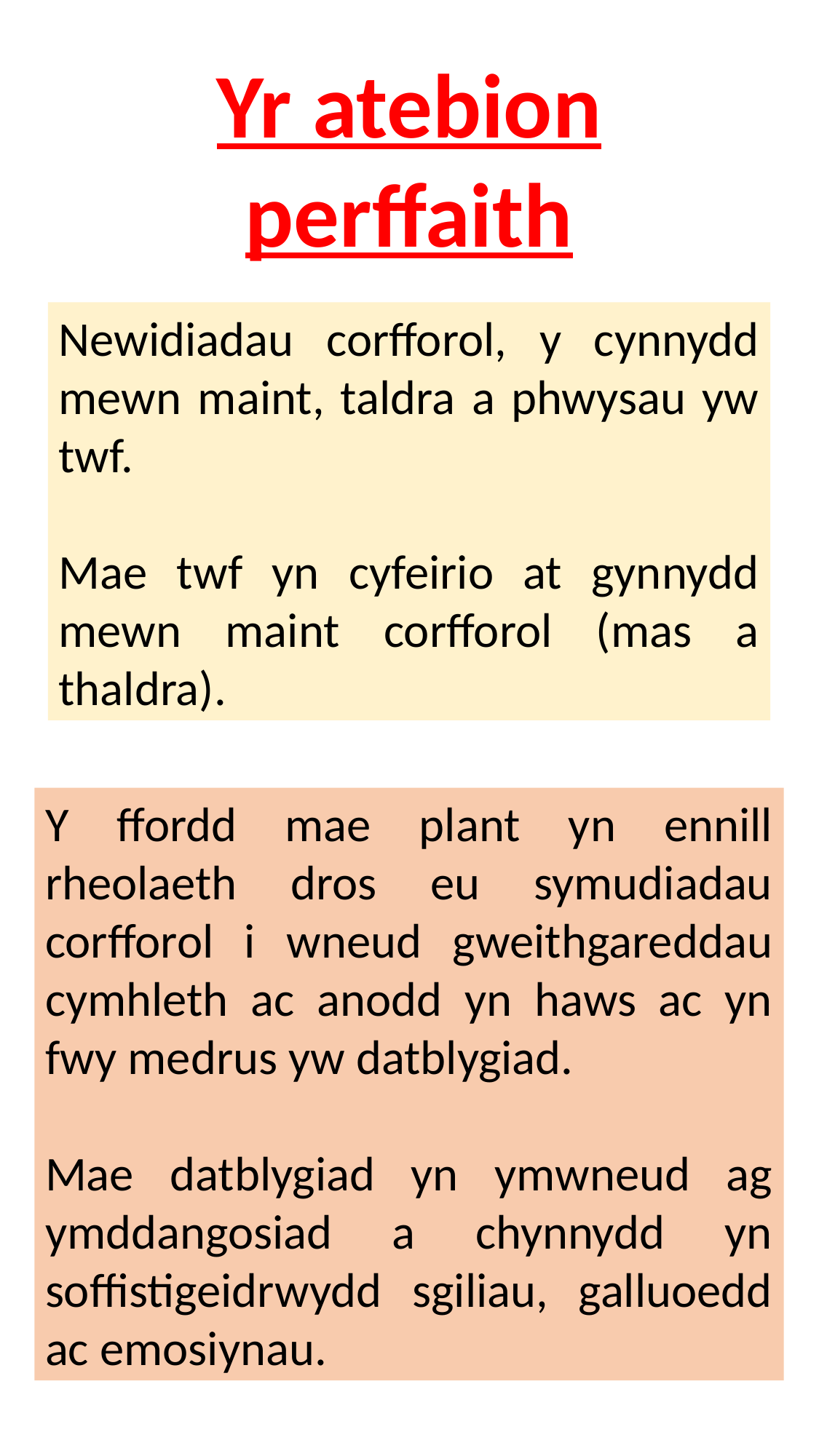

Yr atebion perffaith
Newidiadau corfforol, y cynnydd mewn maint, taldra a phwysau yw twf.

Mae twf yn cyfeirio at gynnydd mewn maint corfforol (mas a thaldra).
Y ffordd mae plant yn ennill rheolaeth dros eu symudiadau corfforol i wneud gweithgareddau cymhleth ac anodd yn haws ac yn fwy medrus yw datblygiad.

Mae datblygiad yn ymwneud ag ymddangosiad a chynnydd yn soffistigeidrwydd sgiliau, galluoedd ac emosiynau.